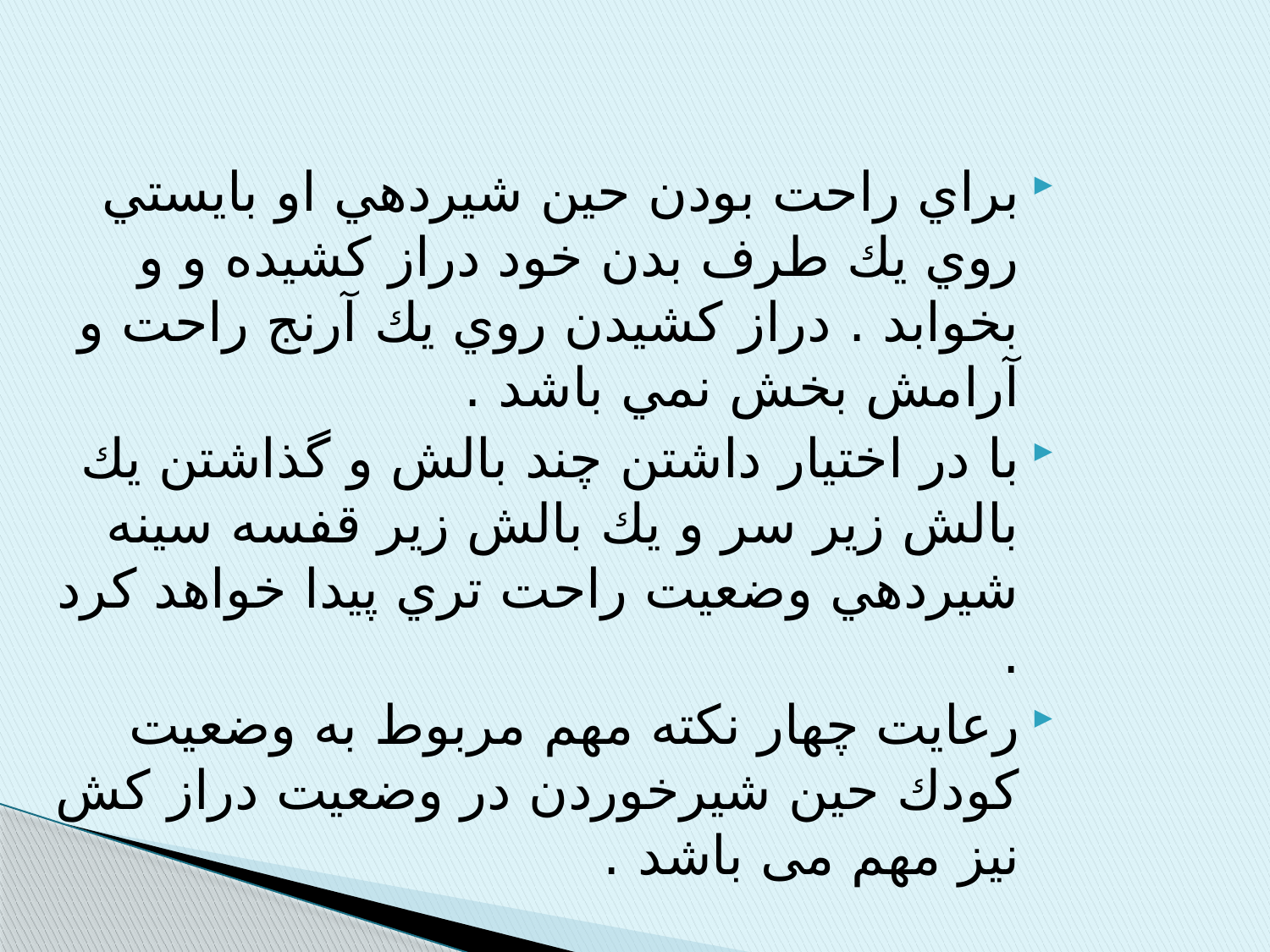

براي راحت بودن حين شيردهي او بايستي روي يك طرف بدن خود دراز كشيده و و بخوابد . دراز كشيدن روي يك آرنج راحت و آرامش بخش نمي باشد .
با در اختيار داشتن چند بالش و گذاشتن يك بالش زير سر و يك بالش زير قفسه سينه شيردهي وضعيت راحت تري پيدا خواهد كرد .
رعايت چهار نكته مهم مربوط به وضعيت كودك حين شيرخوردن در وضعيت دراز كش نيز مهم می باشد .